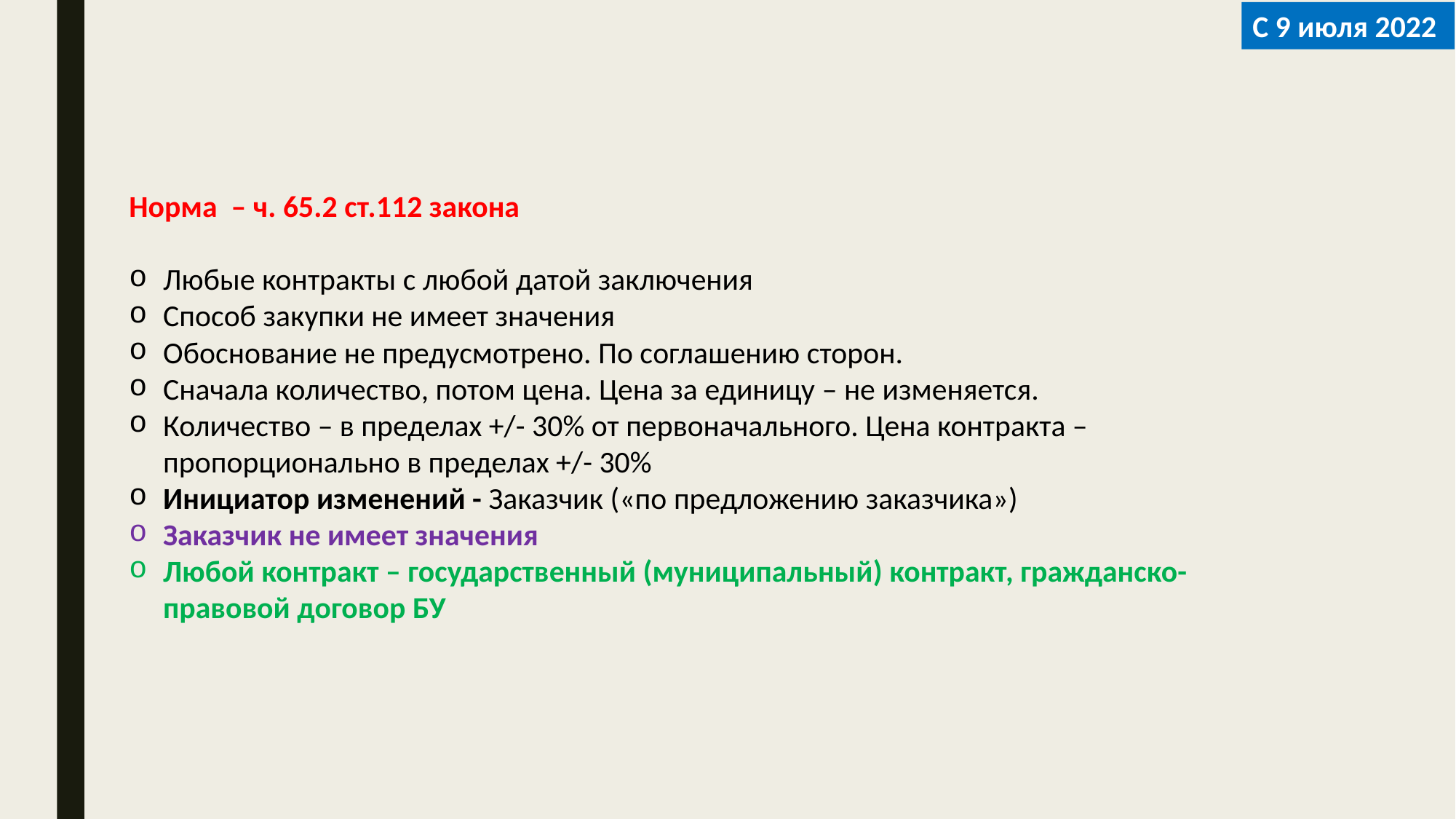

С 9 июля 2022
Норма  – ч. 65.2 ст.112 закона

Любые контракты с любой датой заключения
Способ закупки не имеет значения
Обоснование не предусмотрено. По соглашению сторон.
Сначала количество, потом цена. Цена за единицу – не изменяется.
Количество – в пределах +/- 30% от первоначального. Цена контракта – пропорционально в пределах +/- 30%
Инициатор изменений - Заказчик («по предложению заказчика»)
Заказчик не имеет значения
Любой контракт – государственный (муниципальный) контракт, гражданско-правовой договор БУ